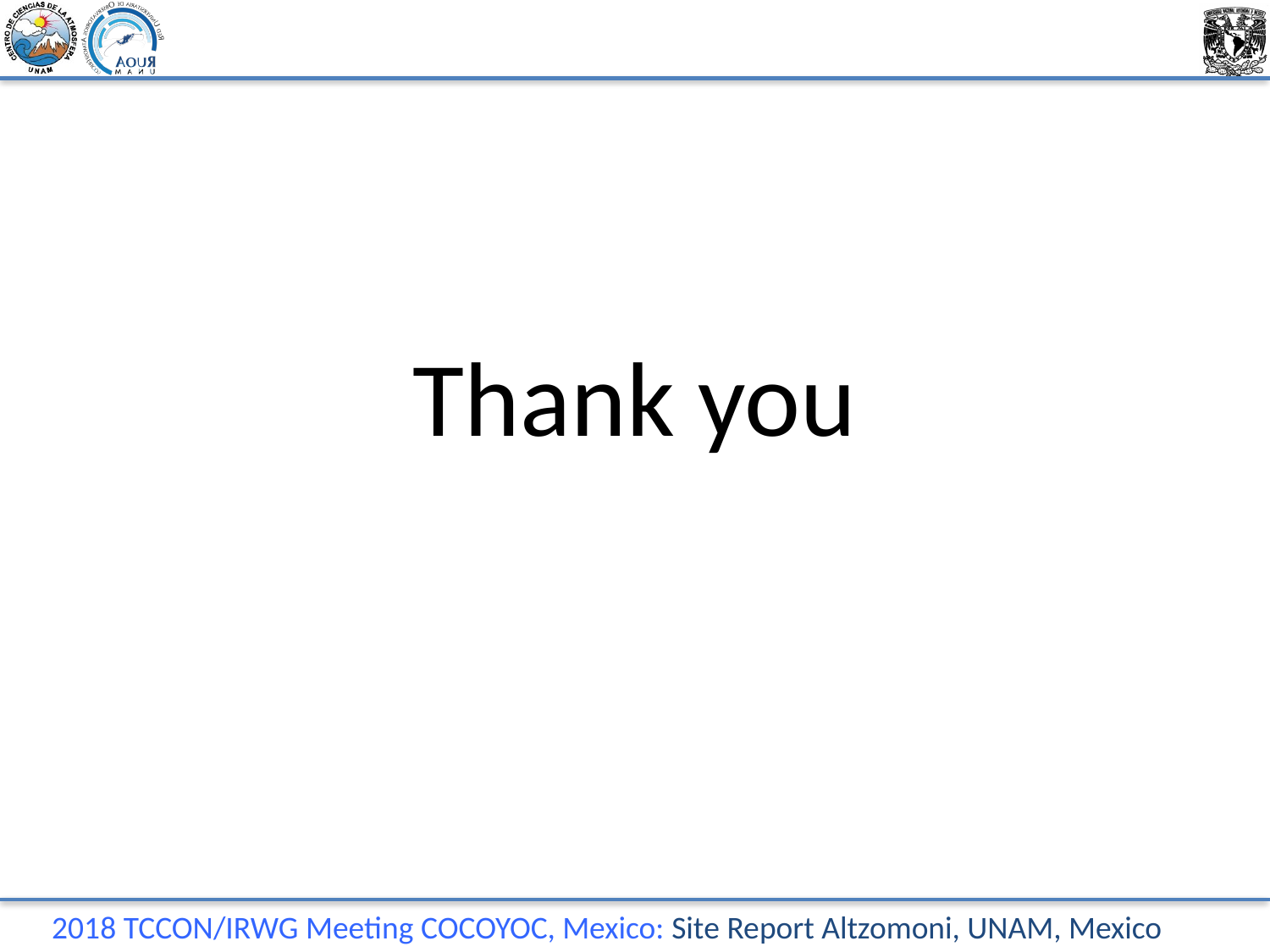

# Thank you
 2018 TCCON/IRWG Meeting COCOYOC, Mexico: Site Report Altzomoni, UNAM, Mexico